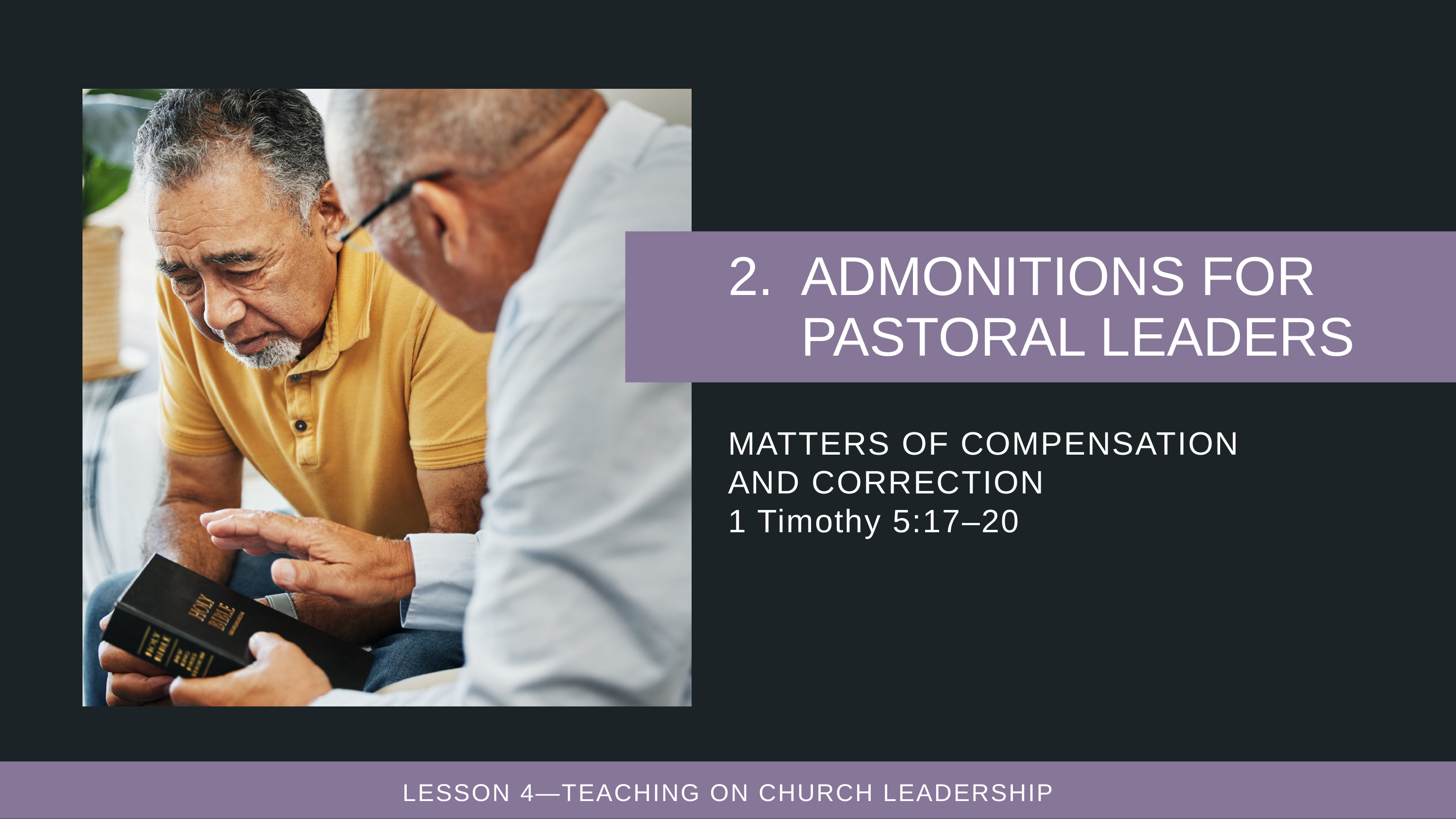

MATTERS OF COMPENSATION
AND CORRECTION
1 Timothy 5:17–20